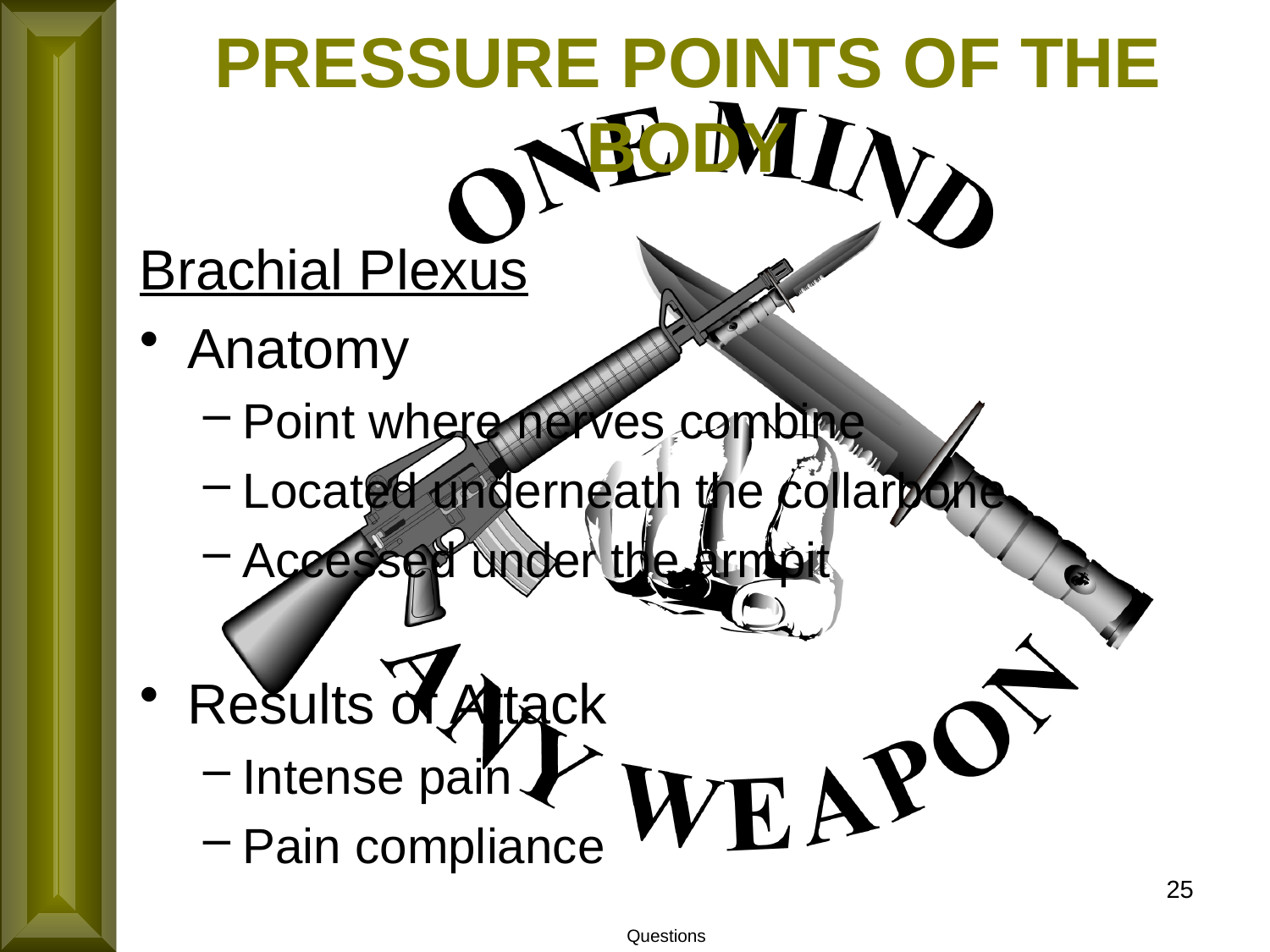

PRESSURE POINTS OF THE BODY

Brachial Plexus
Anatomy
Point where nerves combine
Located underneath the collarbone
Accessed under the armpit

Results of Attack
Intense pain
Pain compliance
25
Questions